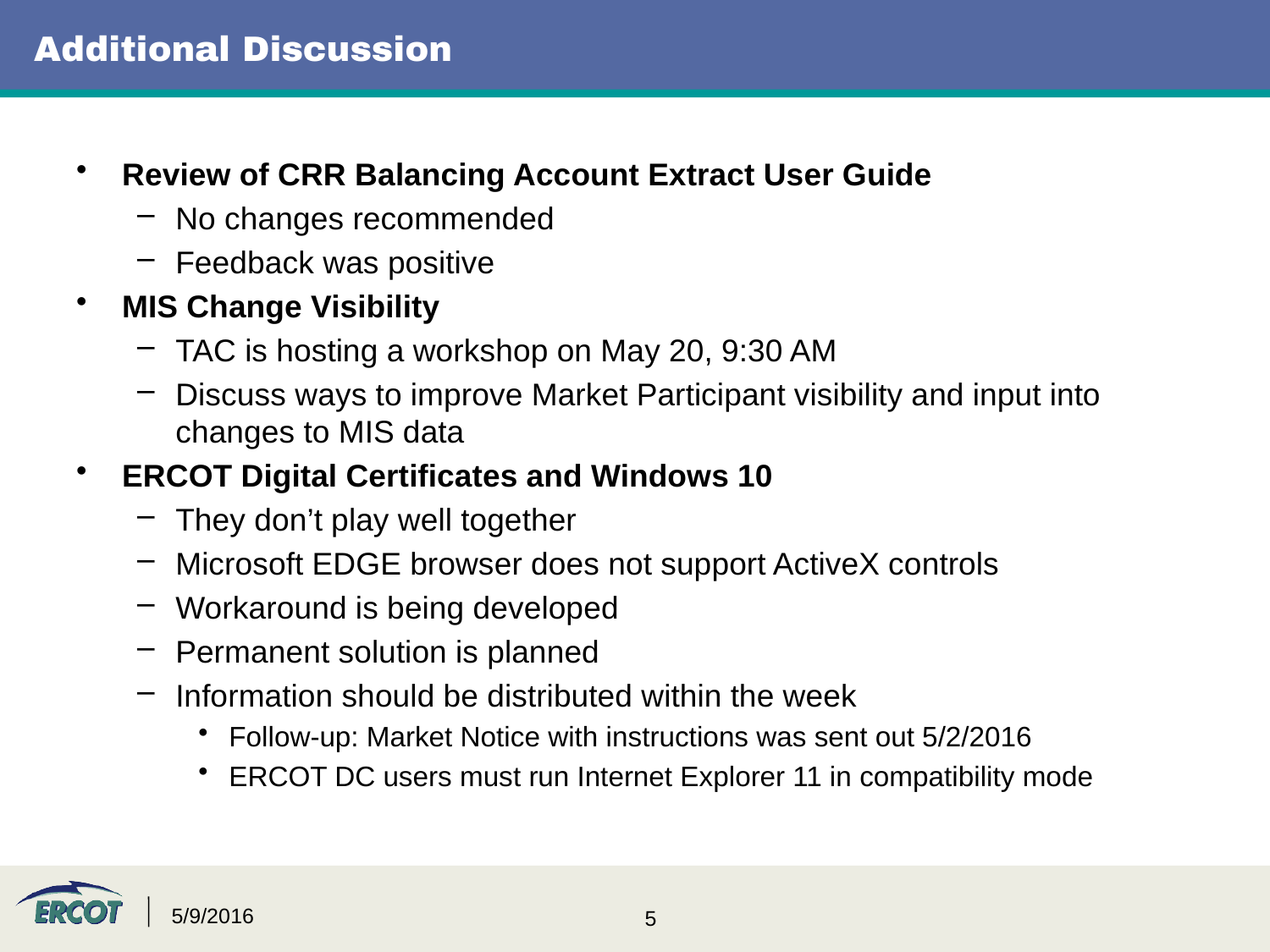

# Additional Discussion
Review of CRR Balancing Account Extract User Guide
No changes recommended
Feedback was positive
MIS Change Visibility
TAC is hosting a workshop on May 20, 9:30 AM
Discuss ways to improve Market Participant visibility and input into changes to MIS data
ERCOT Digital Certificates and Windows 10
They don’t play well together
Microsoft EDGE browser does not support ActiveX controls
Workaround is being developed
Permanent solution is planned
Information should be distributed within the week
Follow-up: Market Notice with instructions was sent out 5/2/2016
ERCOT DC users must run Internet Explorer 11 in compatibility mode
5/9/2016